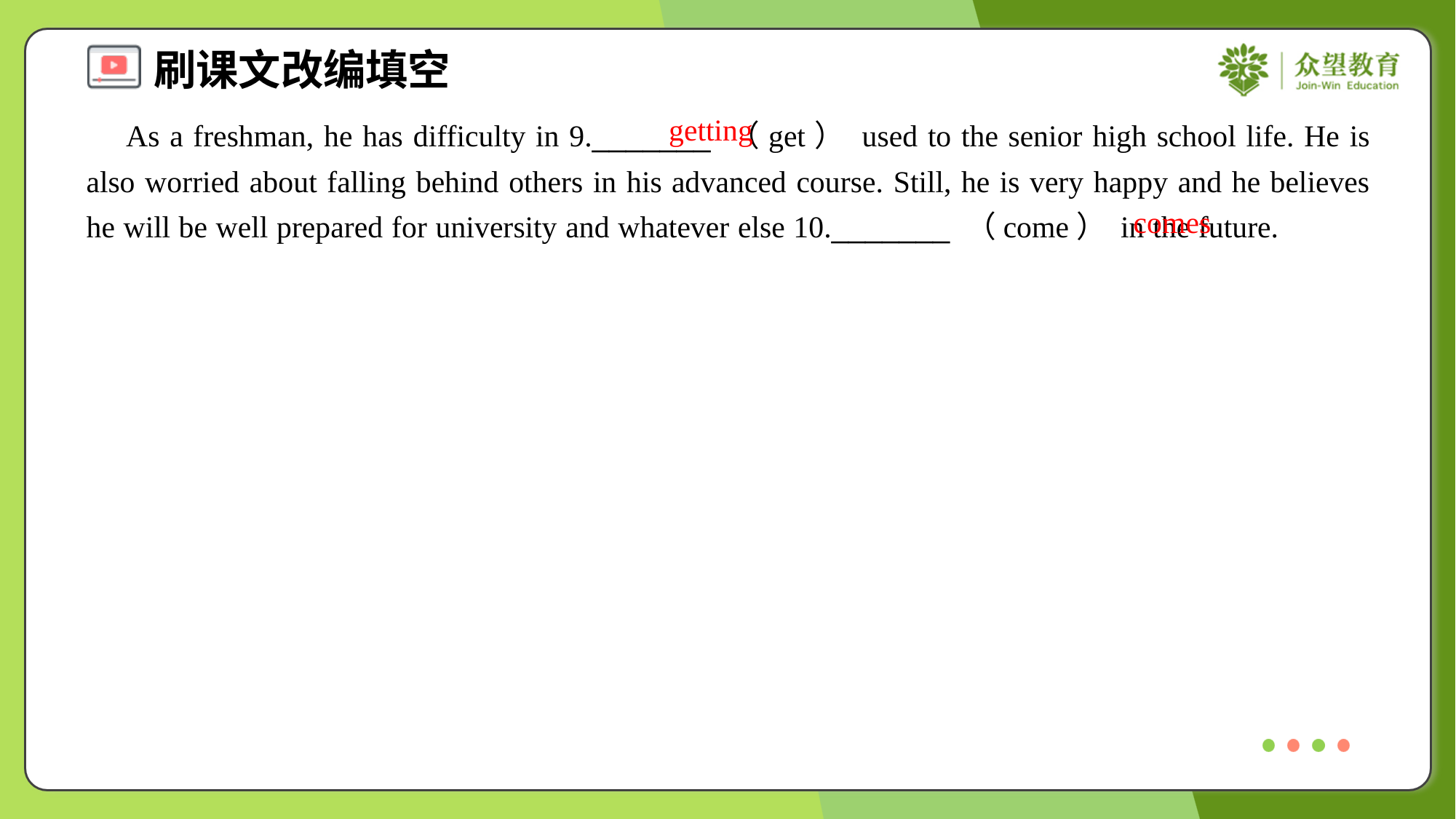

getting
    As a freshman, he has difficulty in 9._______ （get） used to the senior high school life. He is also worried about falling behind others in his advanced course. Still, he is very happy and he believes he will be well prepared for university and whatever else 10._______ （come） in the future.
comes